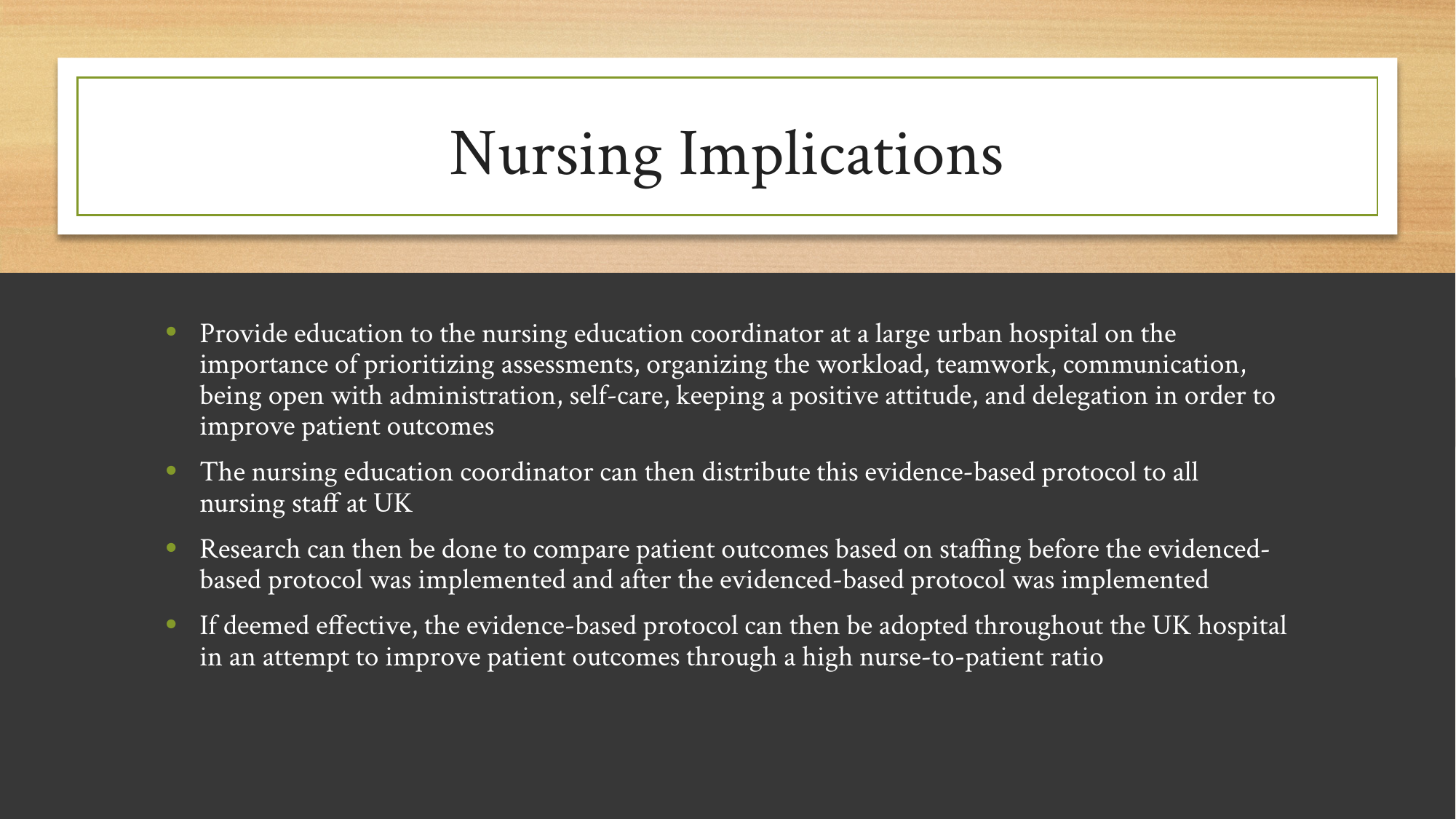

# Nursing Implications

Provide education to the nursing education coordinator at a large urban hospital on the importance of prioritizing assessments, organizing the workload, teamwork, communication, being open with administration, self-care, keeping a positive attitude, and delegation in order to improve patient outcomes
The nursing education coordinator can then distribute this evidence-based protocol to all nursing staff at UK
Research can then be done to compare patient outcomes based on staffing before the evidenced-based protocol was implemented and after the evidenced-based protocol was implemented
If deemed effective, the evidence-based protocol can then be adopted throughout the UK hospital in an attempt to improve patient outcomes through a high nurse-to-patient ratio